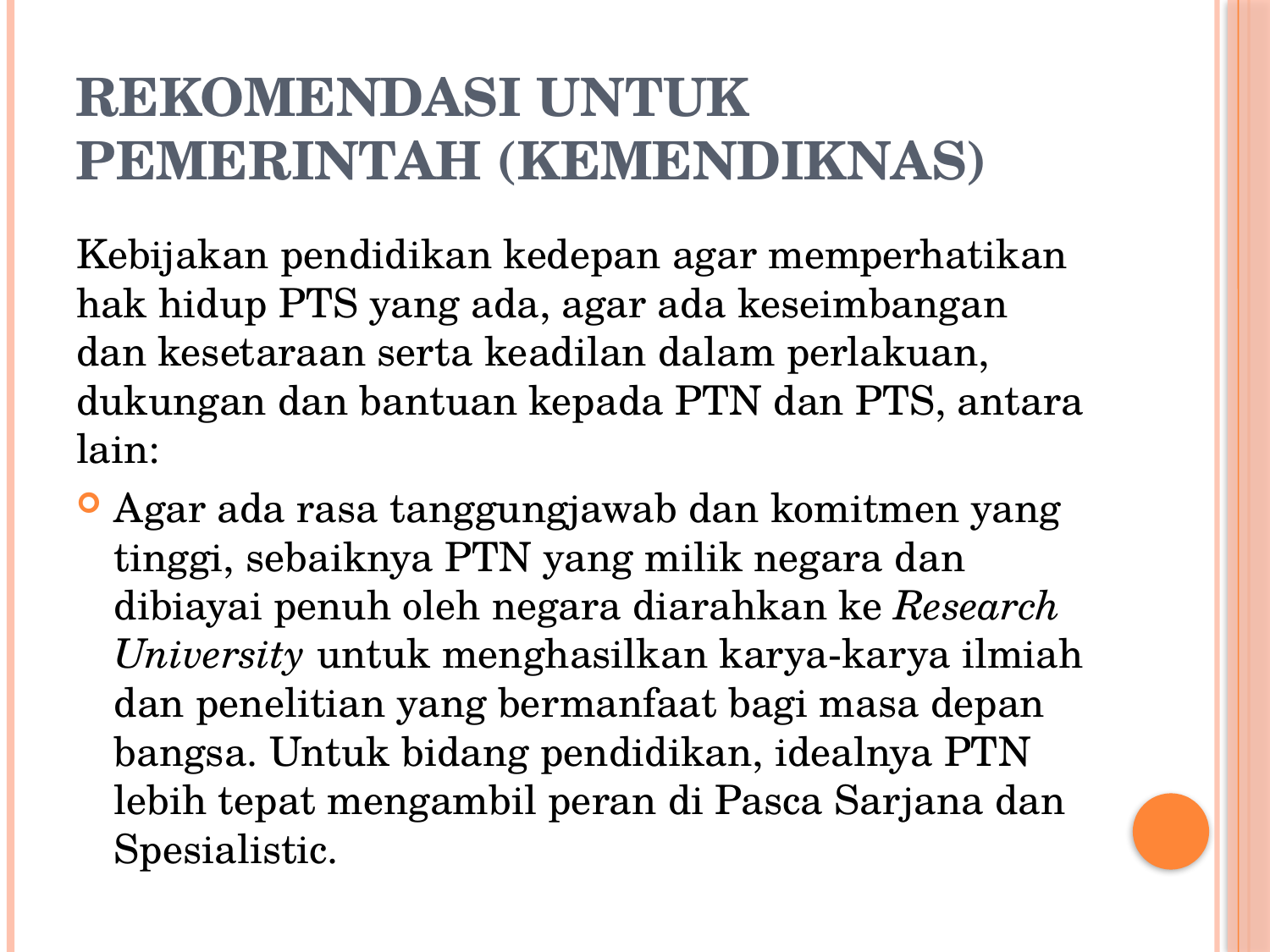

# REKOMENDASI UNTUK PEMERINTAH (KEMENDIKNAS)
Kebijakan pendidikan kedepan agar memperhatikan hak hidup PTS yang ada, agar ada keseimbangan dan kesetaraan serta keadilan dalam perlakuan, dukungan dan bantuan kepada PTN dan PTS, antara lain:
Agar ada rasa tanggungjawab dan komitmen yang tinggi, sebaiknya PTN yang milik negara dan dibiayai penuh oleh negara diarahkan ke Research University untuk menghasilkan karya-karya ilmiah dan penelitian yang bermanfaat bagi masa depan bangsa. Untuk bidang pendidikan, idealnya PTN lebih tepat mengambil peran di Pasca Sarjana dan Spesialistic.